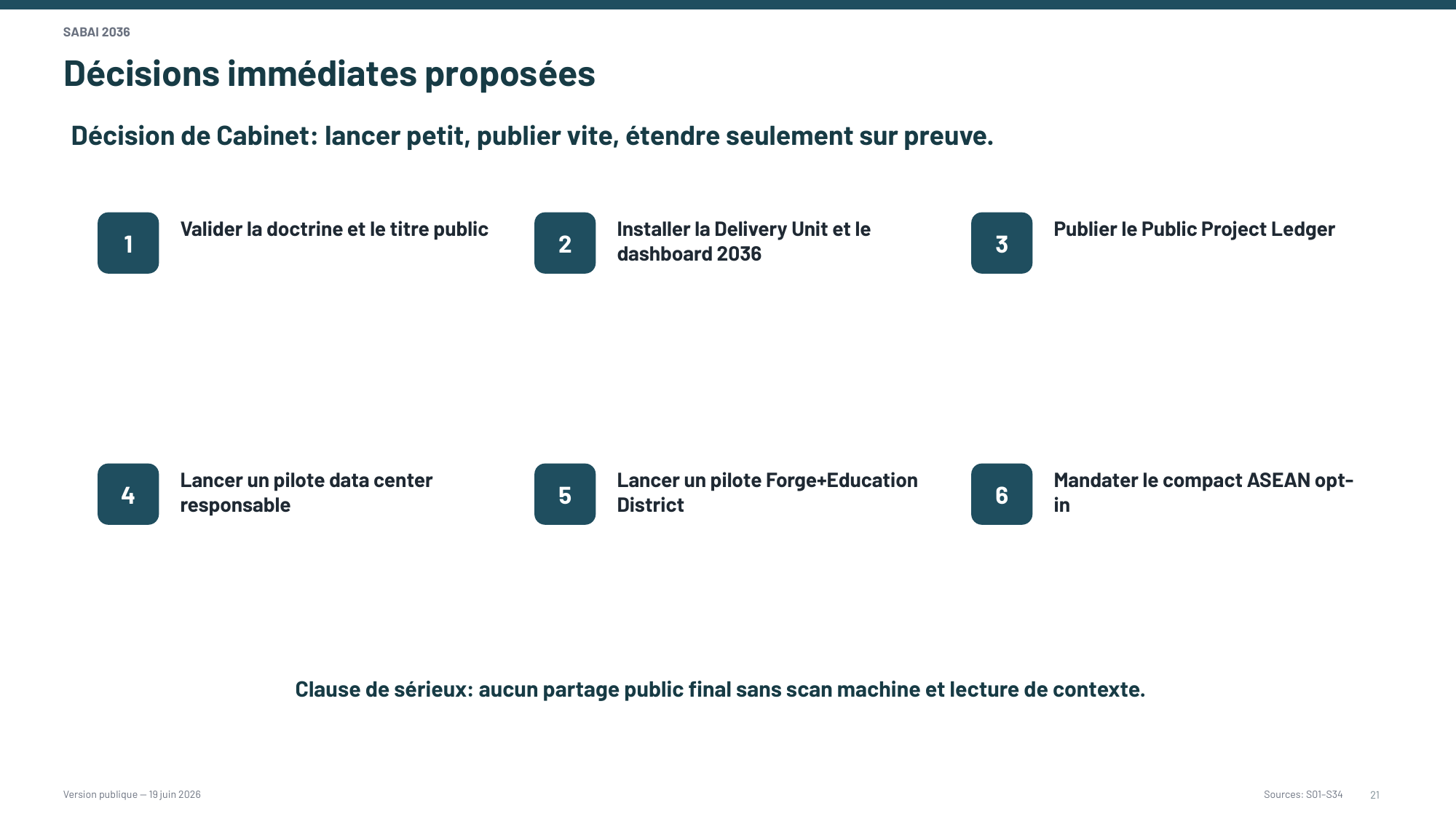

SABAI 2036
Décisions immédiates proposées
Décision de Cabinet: lancer petit, publier vite, étendre seulement sur preuve.
1
2
3
Valider la doctrine et le titre public
Installer la Delivery Unit et le dashboard 2036
Publier le Public Project Ledger
4
5
6
Lancer un pilote data center responsable
Lancer un pilote Forge+Education District
Mandater le compact ASEAN opt-in
Clause de sérieux: aucun partage public final sans scan machine et lecture de contexte.
21
Version publique — 19 juin 2026
Sources: S01–S34